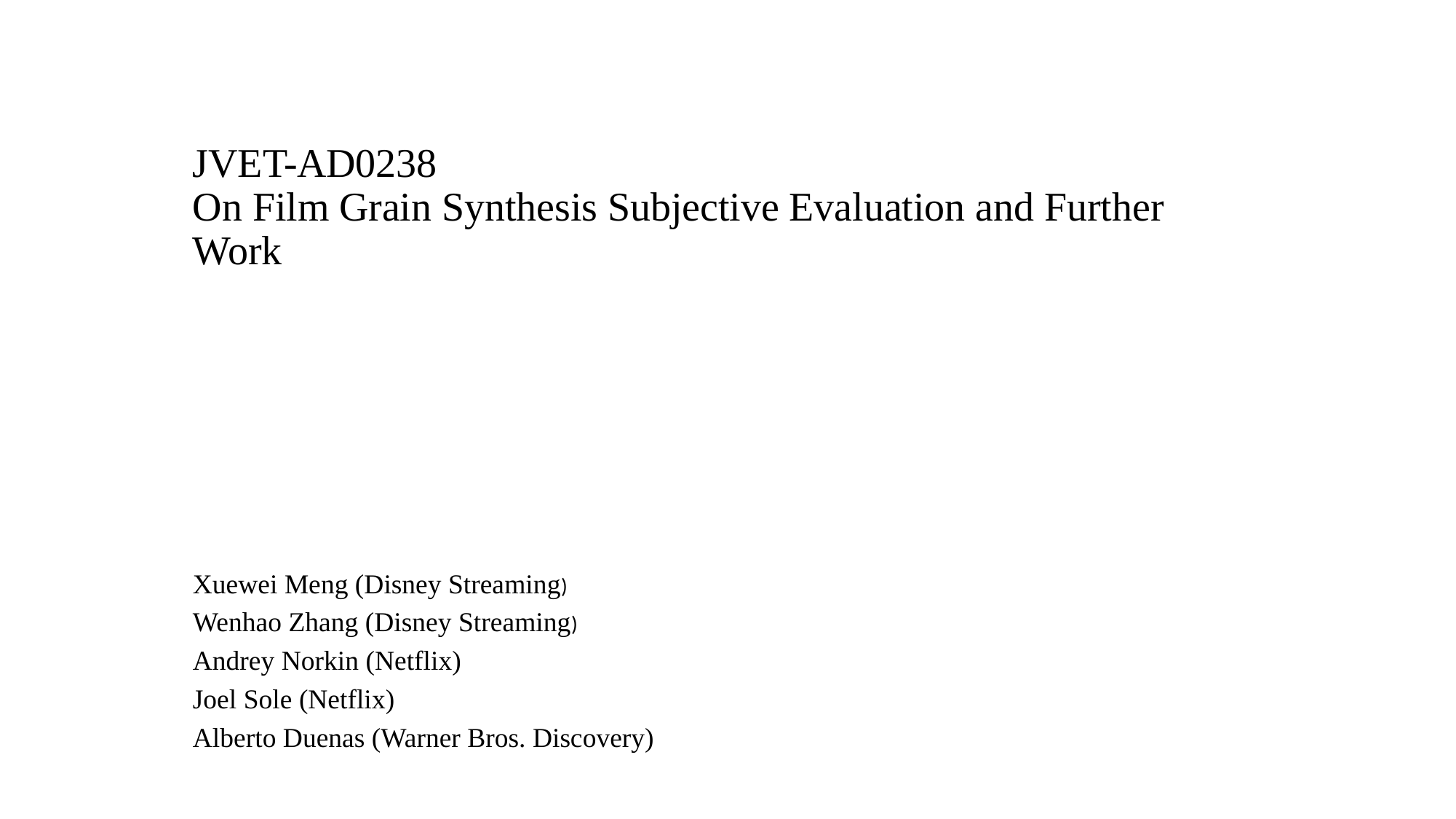

# JVET-AD0238 On Film Grain Synthesis Subjective Evaluation and Further Work
Xuewei Meng (Disney Streaming)
Wenhao Zhang (Disney Streaming)
Andrey Norkin (Netflix)
Joel Sole (Netflix)
Alberto Duenas (Warner Bros. Discovery)